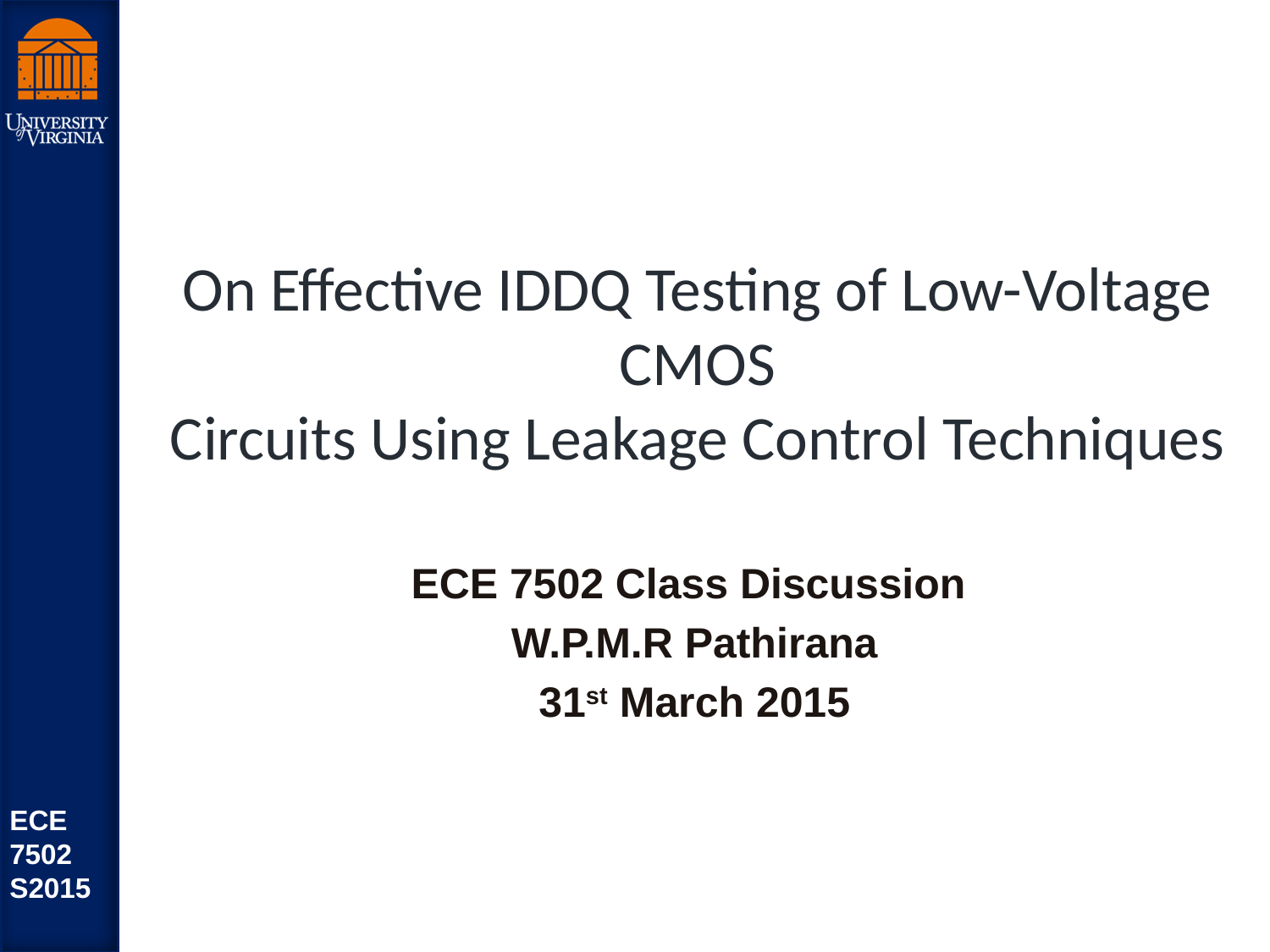

# On Effective IDDQ Testing of Low-Voltage CMOS Circuits Using Leakage Control Techniques
ECE 7502 Class Discussion
W.P.M.R Pathirana
31st March 2015